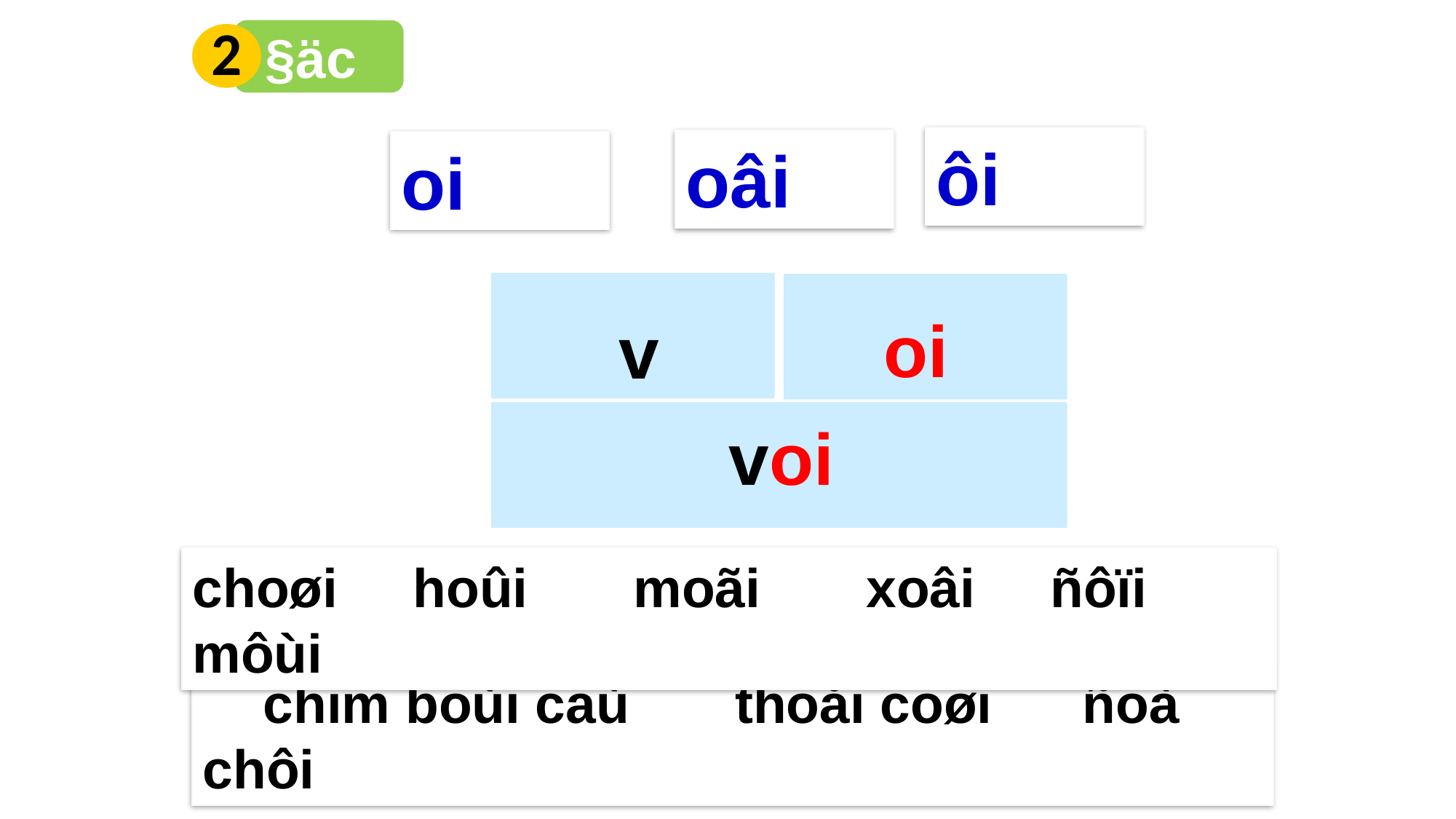

2
§äc

ôi
oâi
oi

oi
v
voi
choøi     hoûi       moãi       xoâi     ñôïi     môùi
    chim boùi caù       thoåi coøi      ñoà chôi